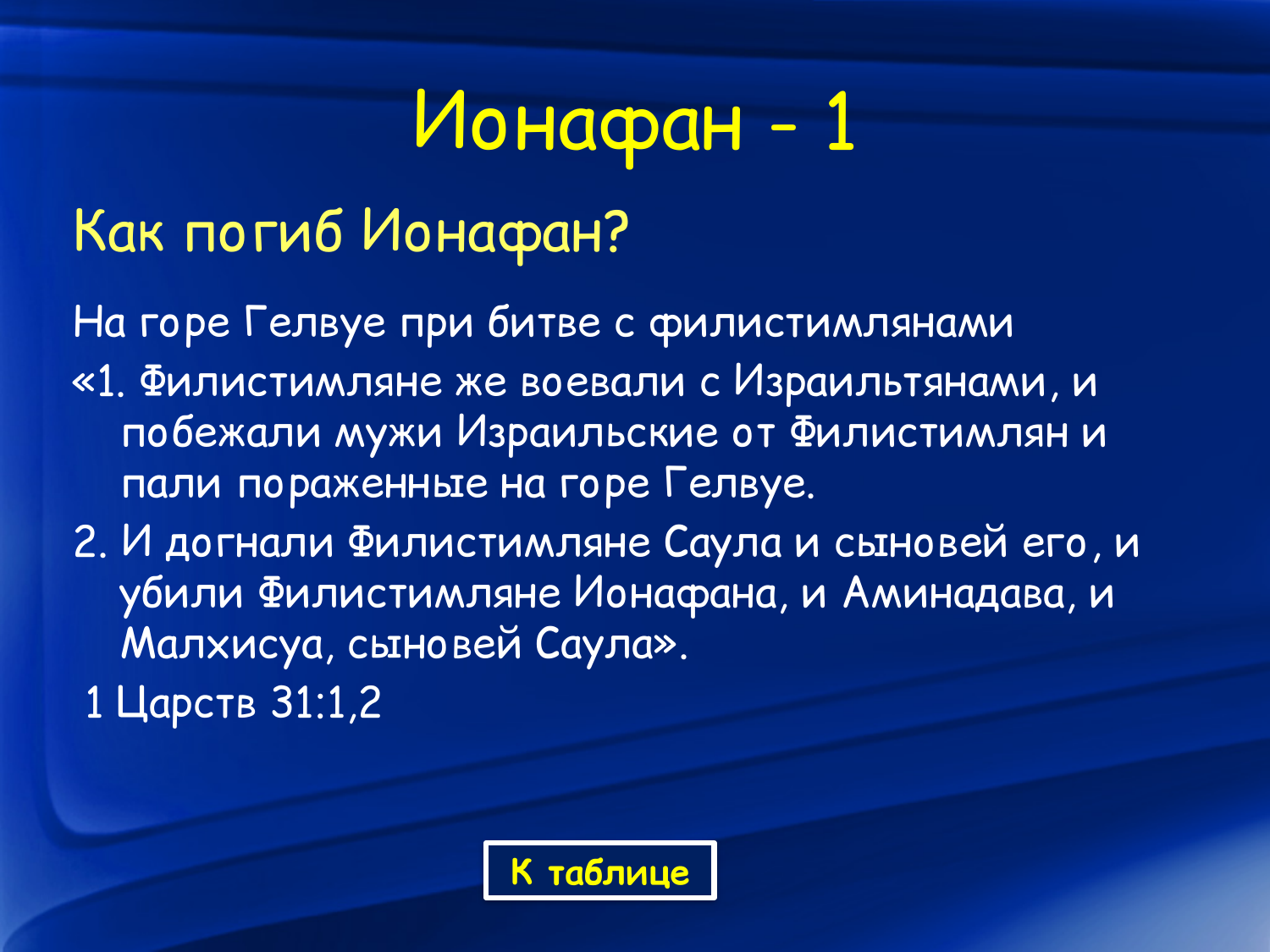

# Ионафан - 1
Как погиб Ионафан?
На горе Гелвуе при битве с филистимлянами
«1. Филистимляне же воевали с Израильтянами, и побежали мужи Израильские от Филистимлян и пали пораженные на горе Гелвуе.
2. И догнали Филистимляне Саула и сыновей его, и убили Филистимляне Ионафана, и Аминадава, и Малхисуа, сыновей Саула».
 1 Царств 31:1,2
К таблице